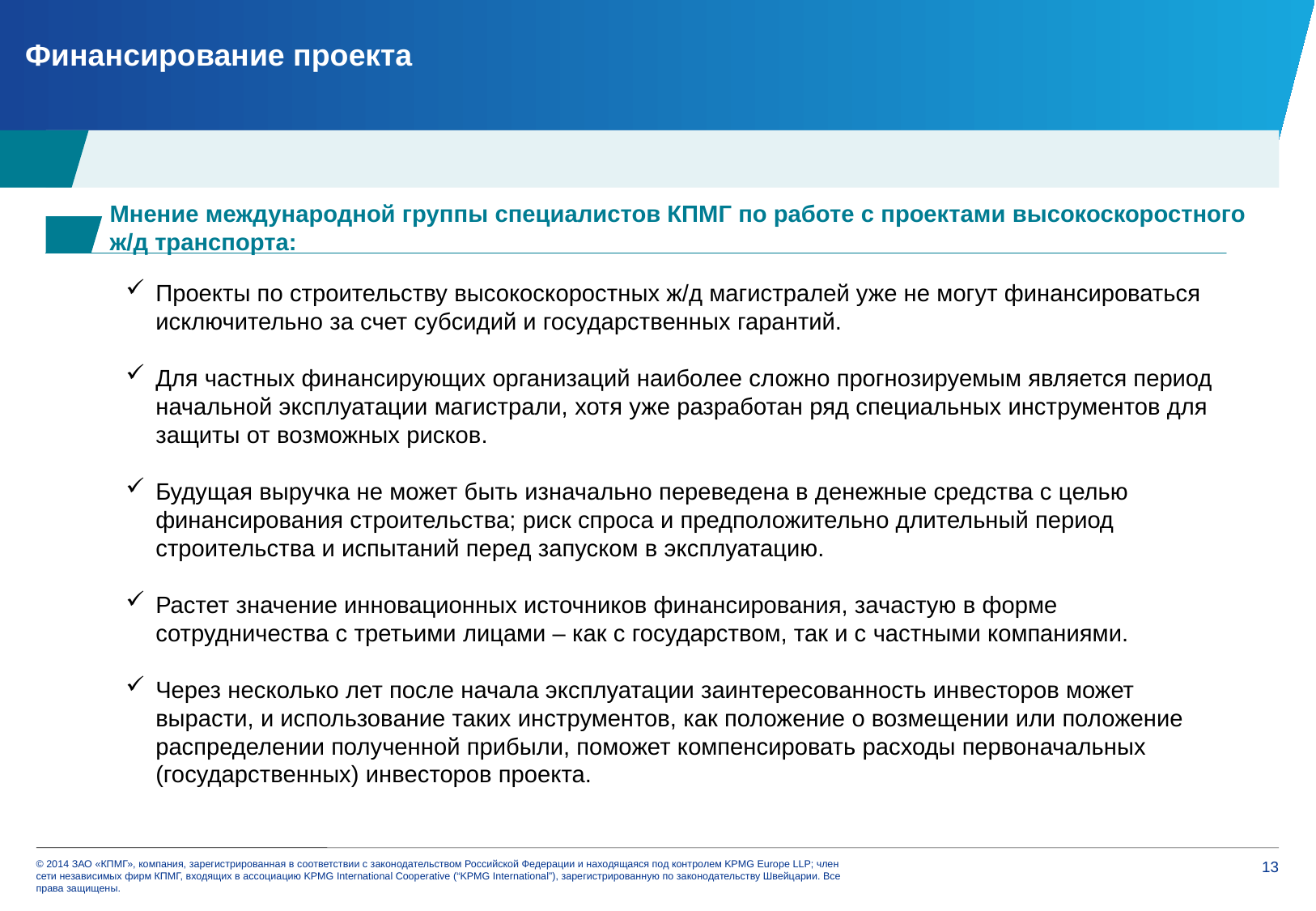

Финансирование проекта

Мнение международной группы специалистов КПМГ по работе с проектами высокоскоростного
ж/д транспорта:

Проекты по строительству высокоскоростных ж/д магистралей уже не могут финансироваться исключительно за счет субсидий и государственных гарантий.

Для частных финансирующих организаций наиболее сложно прогнозируемым является период начальной эксплуатации магистрали, хотя уже разработан ряд специальных инструментов для защиты от возможных рисков.

Будущая выручка не может быть изначально переведена в денежные средства с целью финансирования строительства; риск спроса и предположительно длительный период строительства и испытаний перед запуском в эксплуатацию.

Растет значение инновационных источников финансирования, зачастую в форме сотрудничества с третьими лицами – как с государством, так и с частными компаниями.

Через несколько лет после начала эксплуатации заинтересованность инвесторов может вырасти, и использование таких инструментов, как положение о возмещении или положение распределении полученной прибыли, поможет компенсировать расходы первоначальных (государственных) инвесторов проекта.